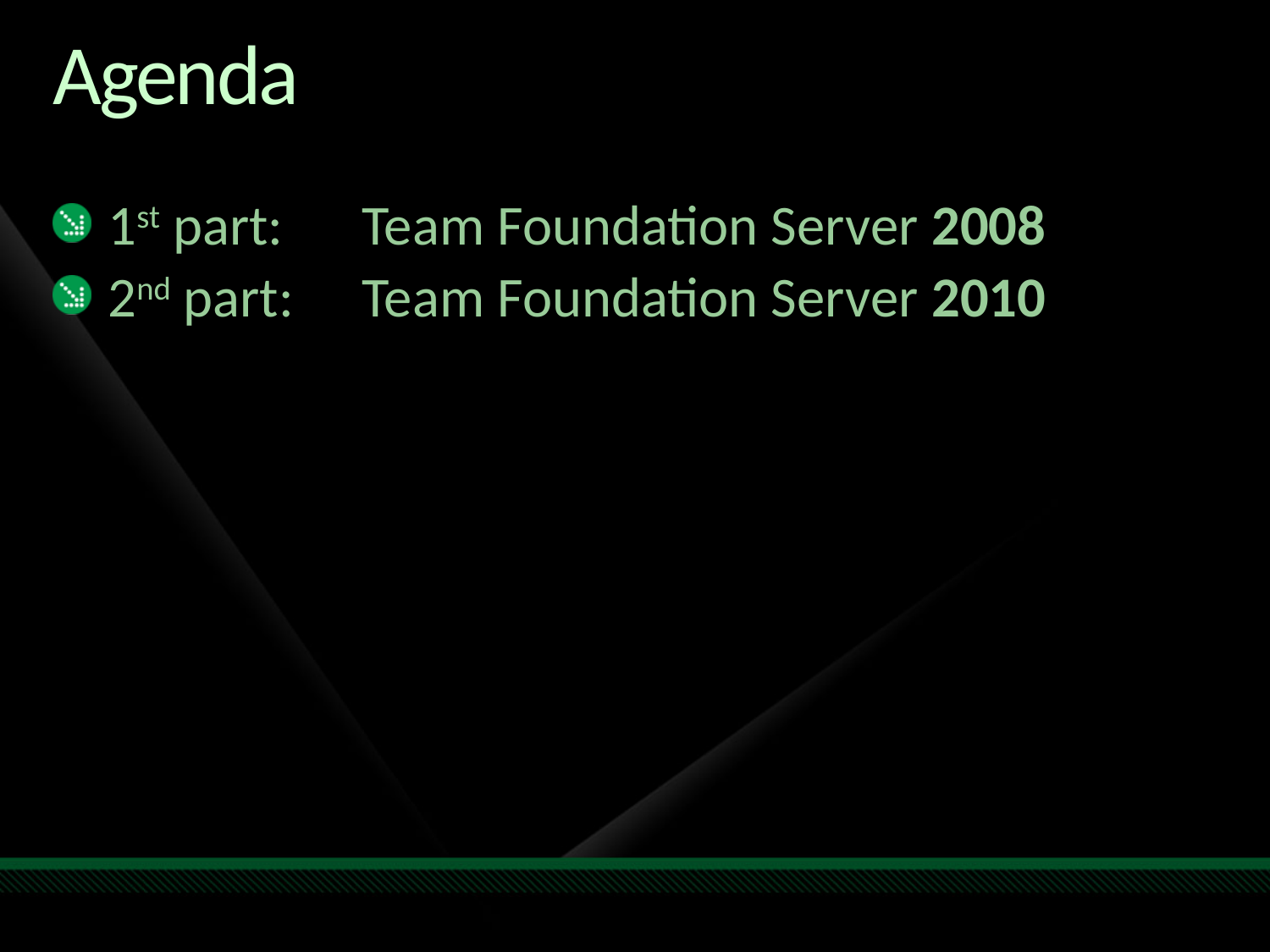

# Agenda
1st part:	Team Foundation Server 2008
2nd part:	Team Foundation Server 2010